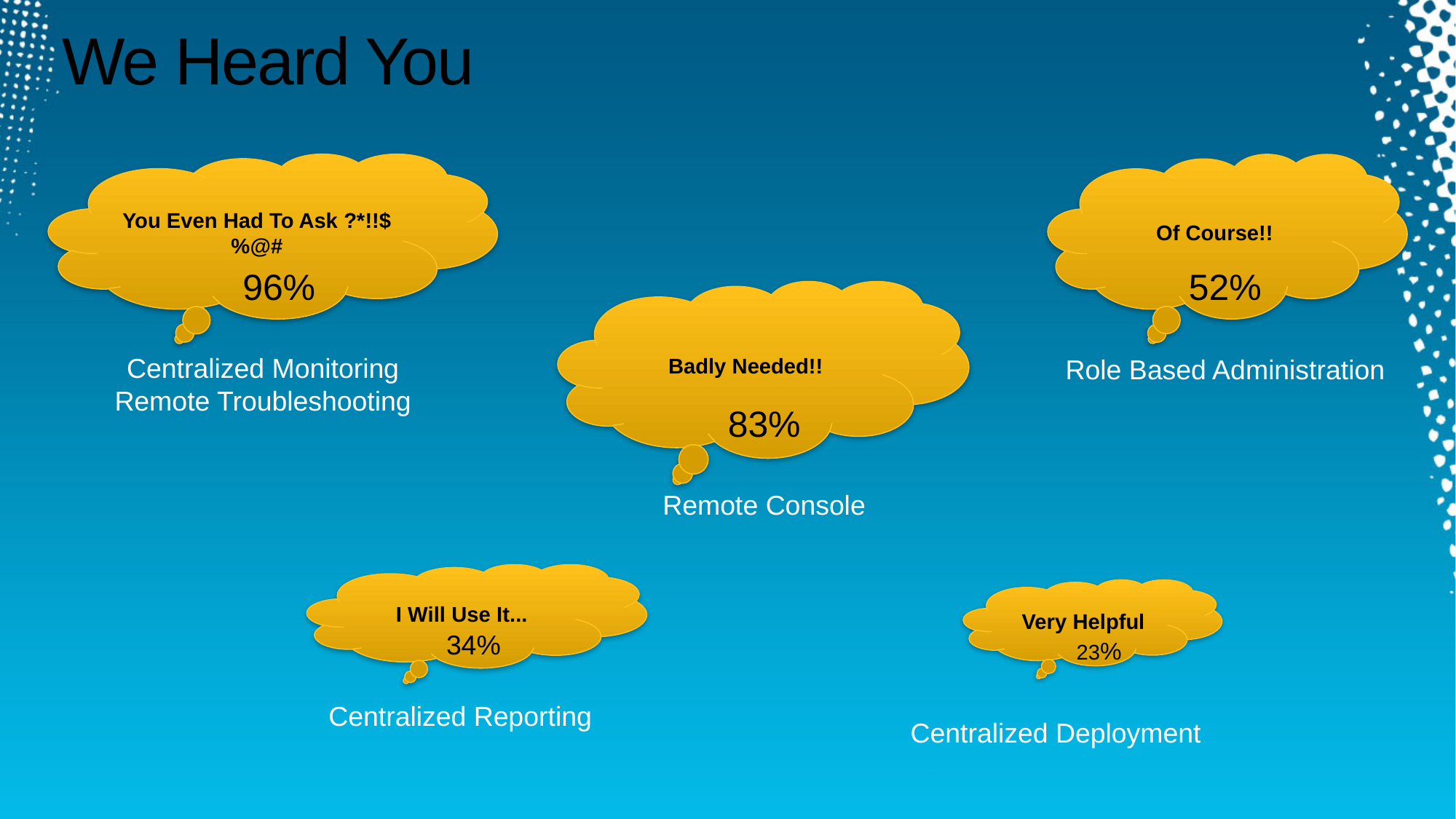

# We Heard You
You Even Had To Ask ?*!!$%@#
Of Course!!
96%
52%
Badly Needed!!
Centralized Monitoring
Remote Troubleshooting
Role Based Administration
83%
Remote Console
I Will Use It...
Very Helpful
34%
23%
Centralized Reporting
Centralized Deployment